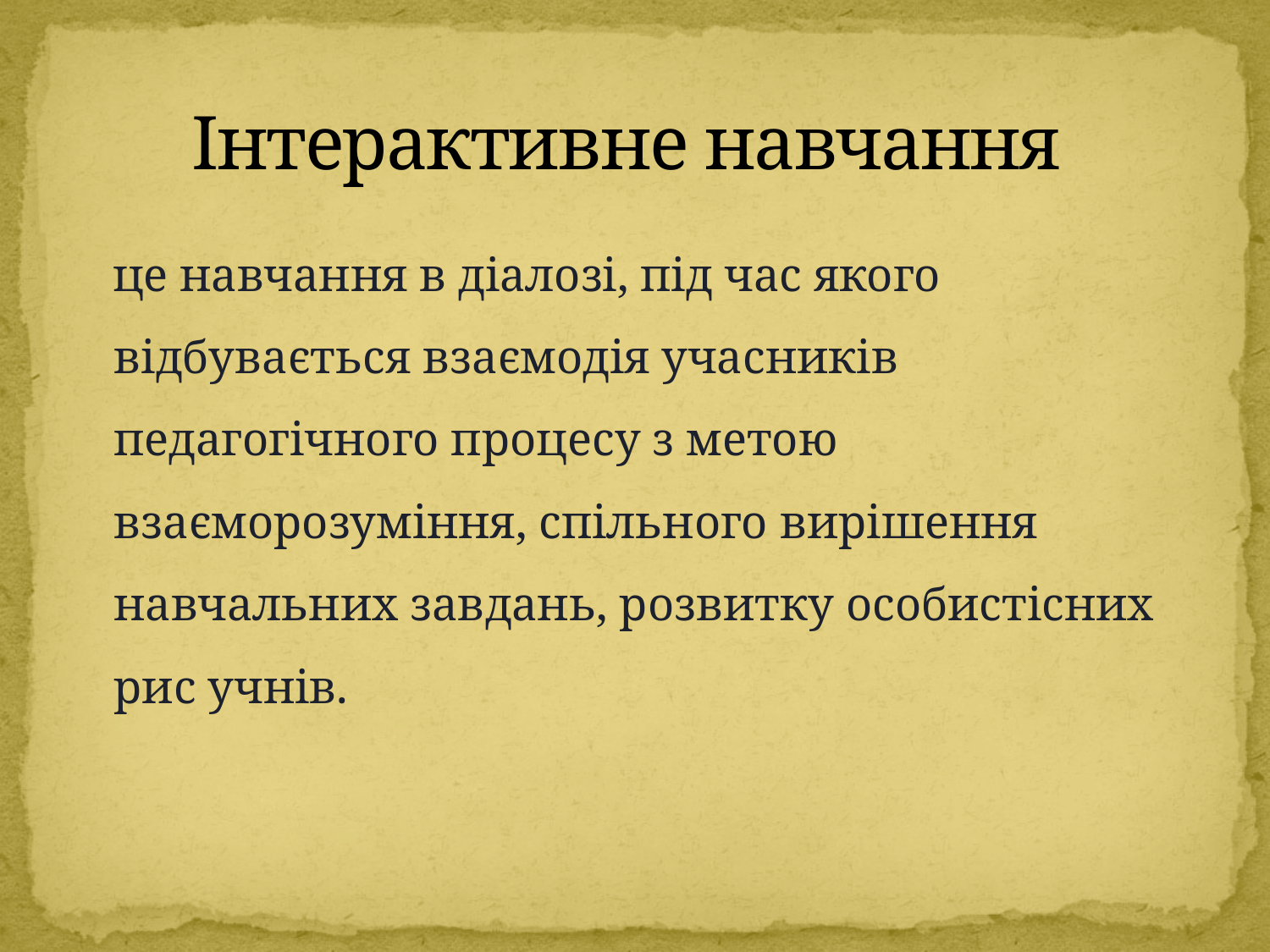

# Інтерактивне навчання
це навчання в діалозі, під час якого відбувається взаємодія учасників педагогічного процесу з метою взаєморозуміння, спільного вирішення навчальних завдань, розвитку особистісних рис учнів.